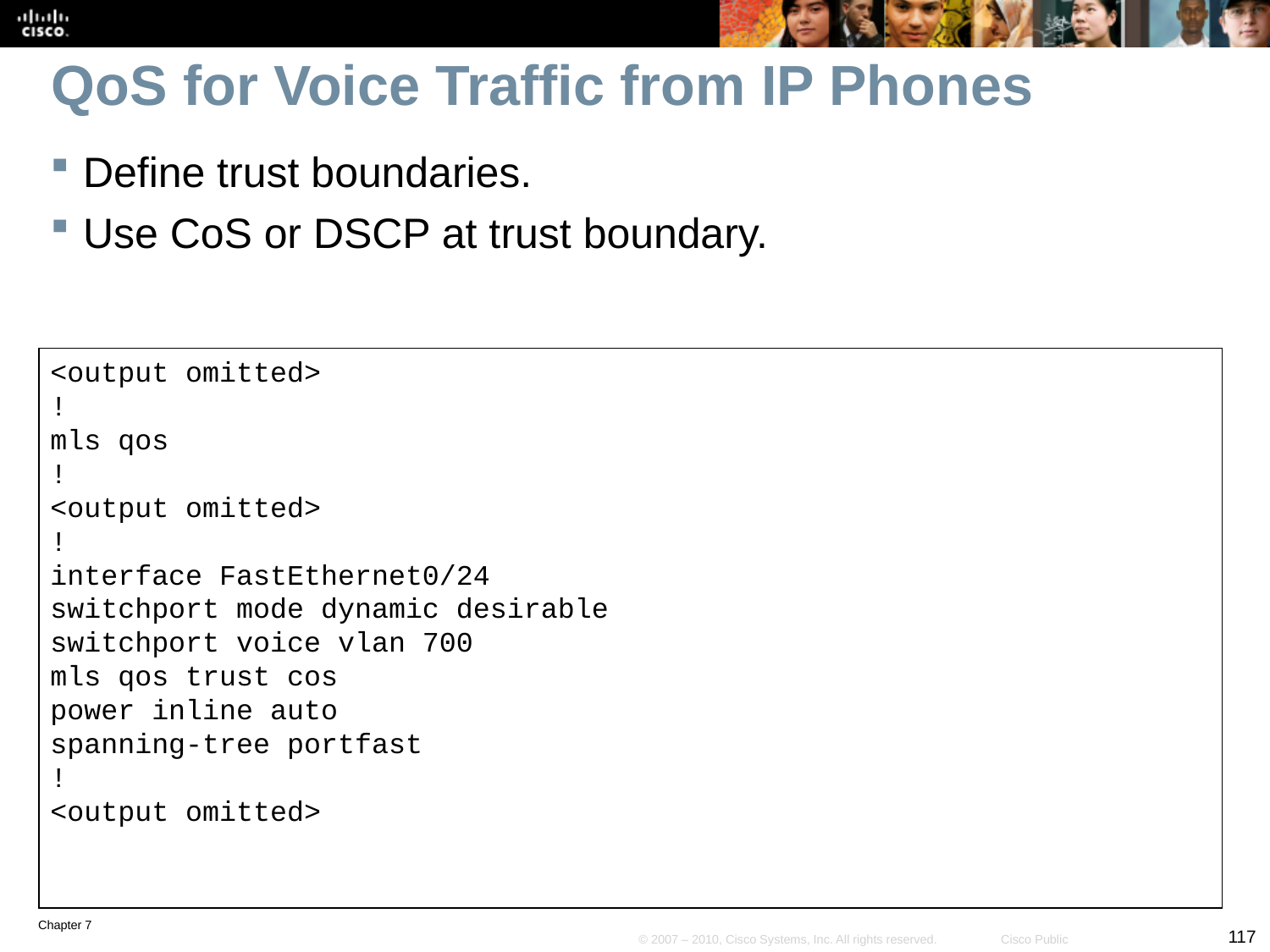

# QoS for Voice Traffic from IP Phones
Define trust boundaries.
Use CoS or DSCP at trust boundary.
<output omitted>
!
mls qos
!
<output omitted>
!
interface FastEthernet0/24
switchport mode dynamic desirable
switchport voice vlan 700
mls qos trust cos
power inline auto
spanning-tree portfast
!
<output omitted>